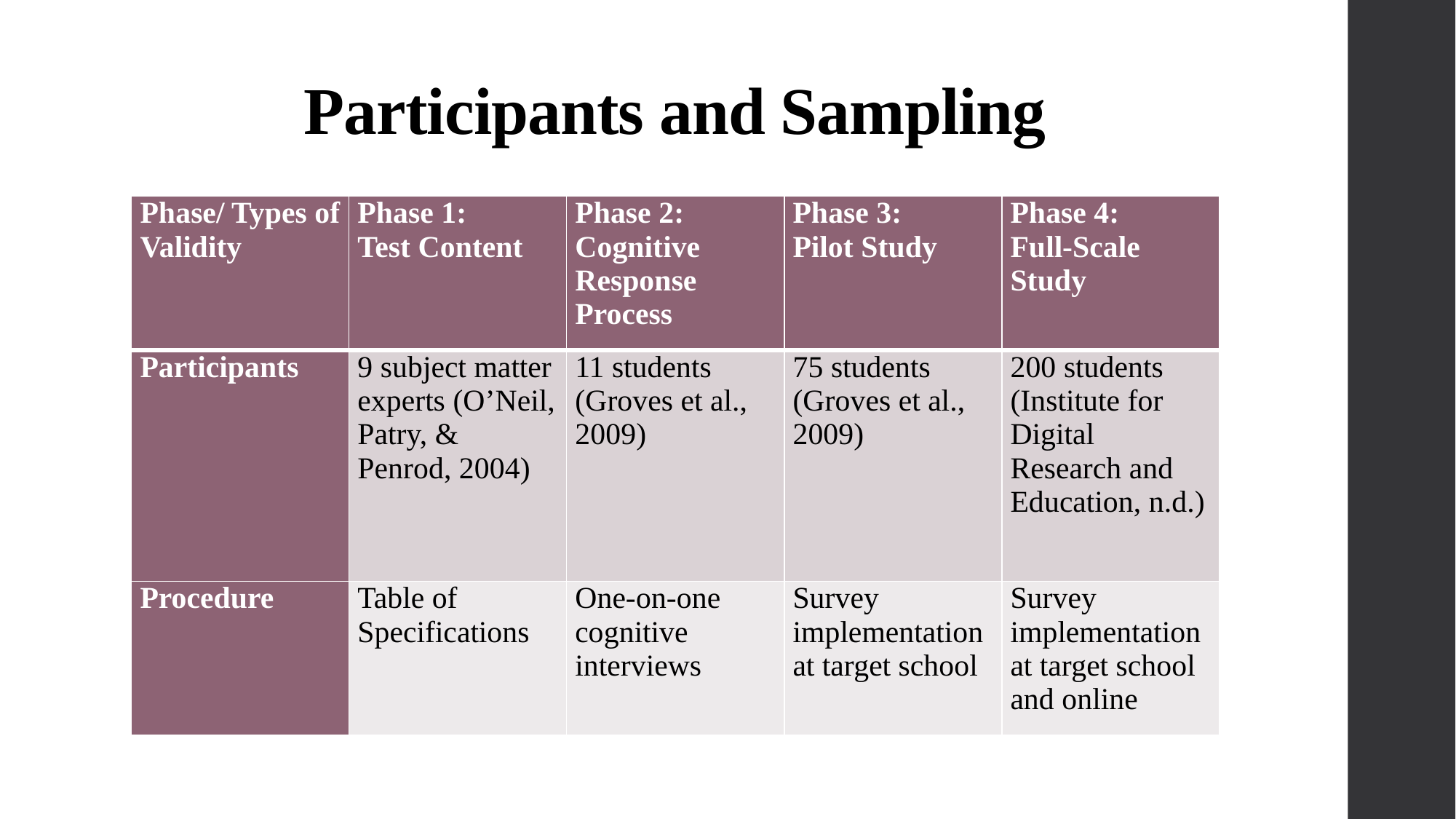

# Participants and Sampling
| Phase/ Types of Validity | Phase 1: Test Content | Phase 2: Cognitive Response Process | Phase 3: Pilot Study | Phase 4: Full-Scale Study |
| --- | --- | --- | --- | --- |
| Participants | 9 subject matter experts (O’Neil, Patry, & Penrod, 2004) | 11 students (Groves et al., 2009) | 75 students (Groves et al., 2009) | 200 students (Institute for Digital Research and Education, n.d.) |
| Procedure | Table of Specifications | One-on-one cognitive interviews | Survey implementation at target school | Survey implementation at target school and online |